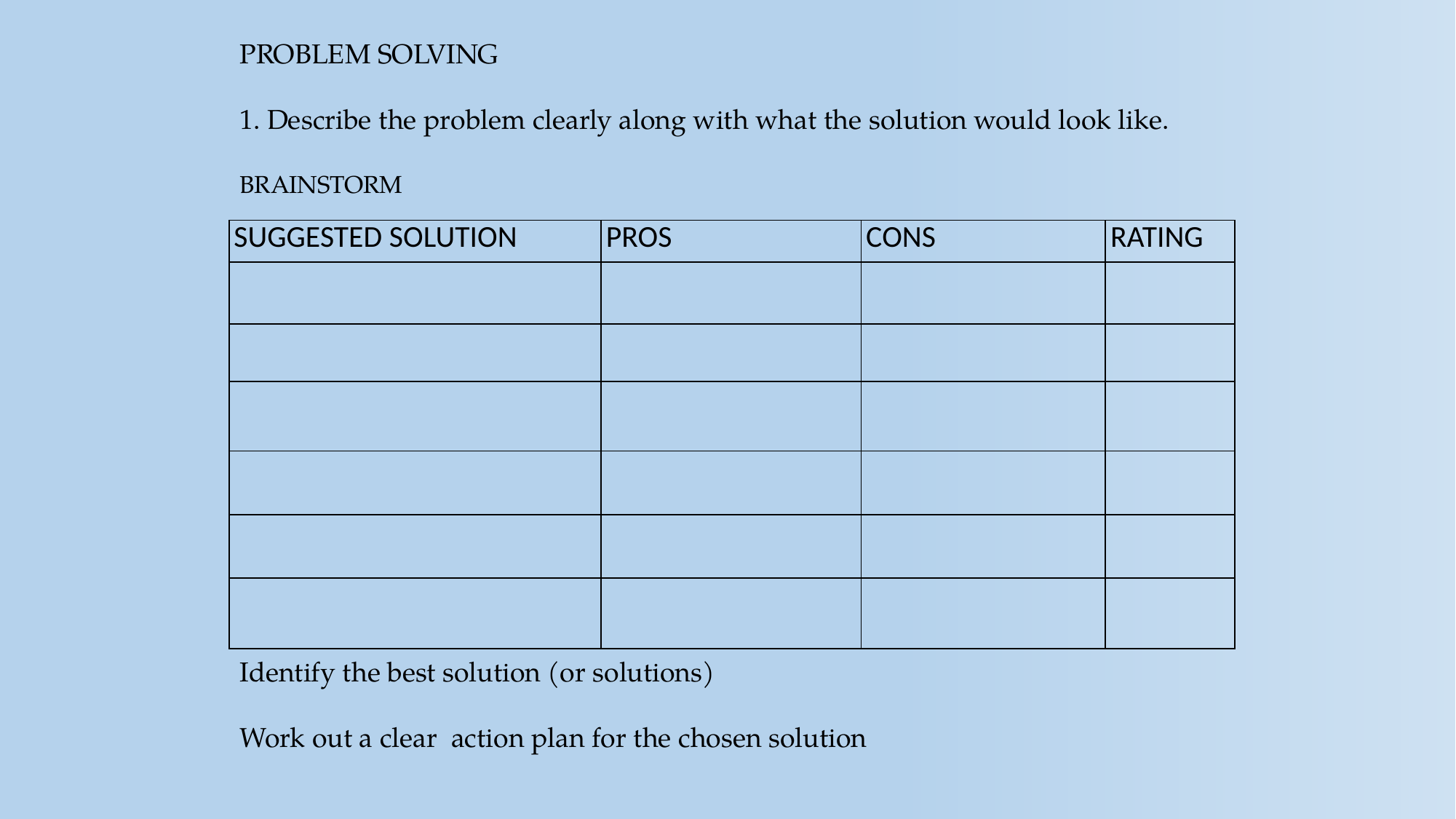

PROBLEM SOLVING

1. Describe the problem clearly along with what the solution would look like.
BRAINSTORM

| SUGGESTED SOLUTION | PROS | CONS | RATING |
| --- | --- | --- | --- |
|  |  |  |  |
|  |  |  |  |
|  |  |  |  |
|  |  |  |  |
|  |  |  |  |
|  |  |  |  |
Identify the best solution (or solutions)

Work out a clear  action plan for the chosen solution